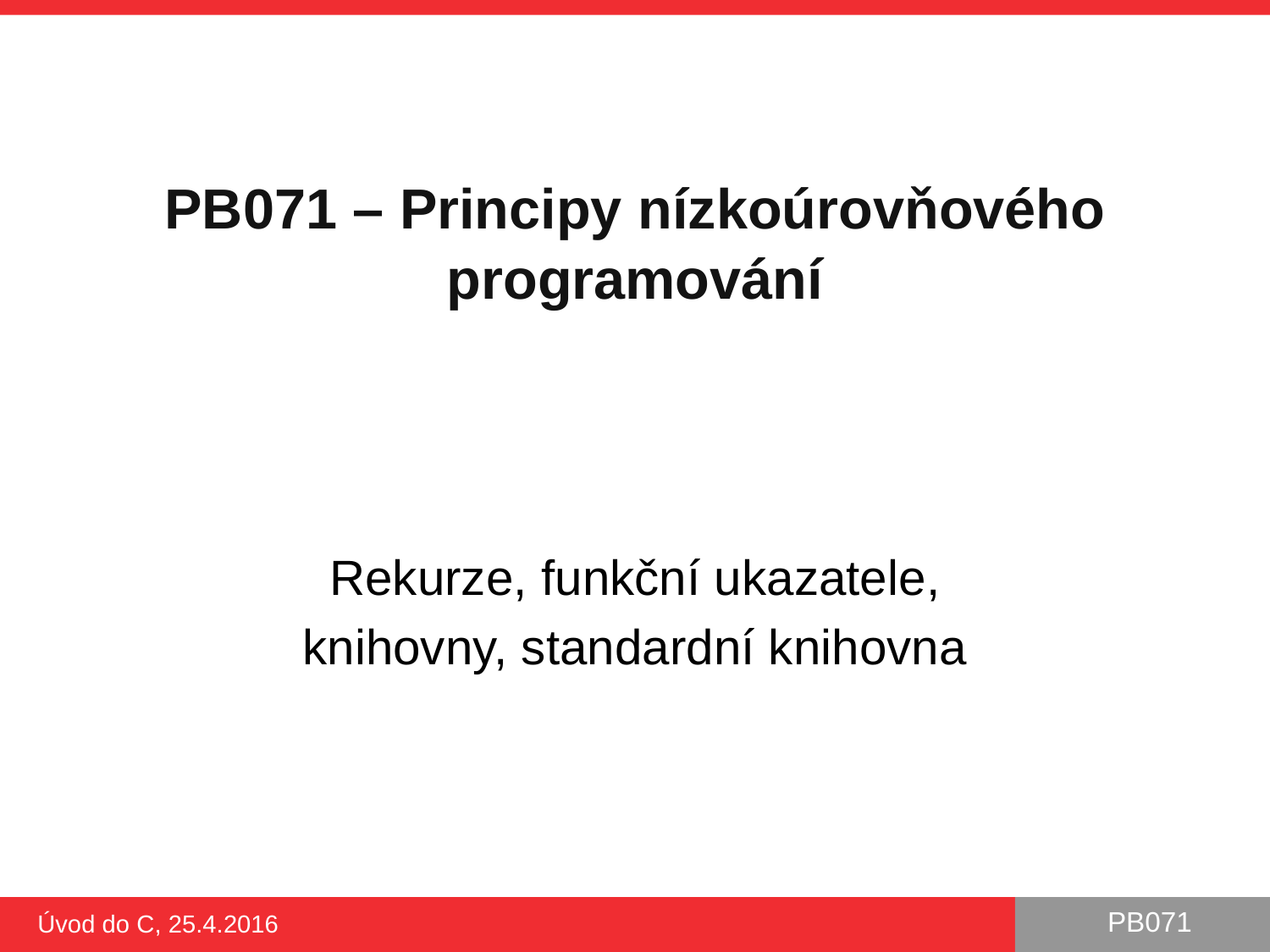

# PB071 – Principy nízkoúrovňového programování
Rekurze, funkční ukazatele,
knihovny, standardní knihovna
Úvod do C, 25.4.2016